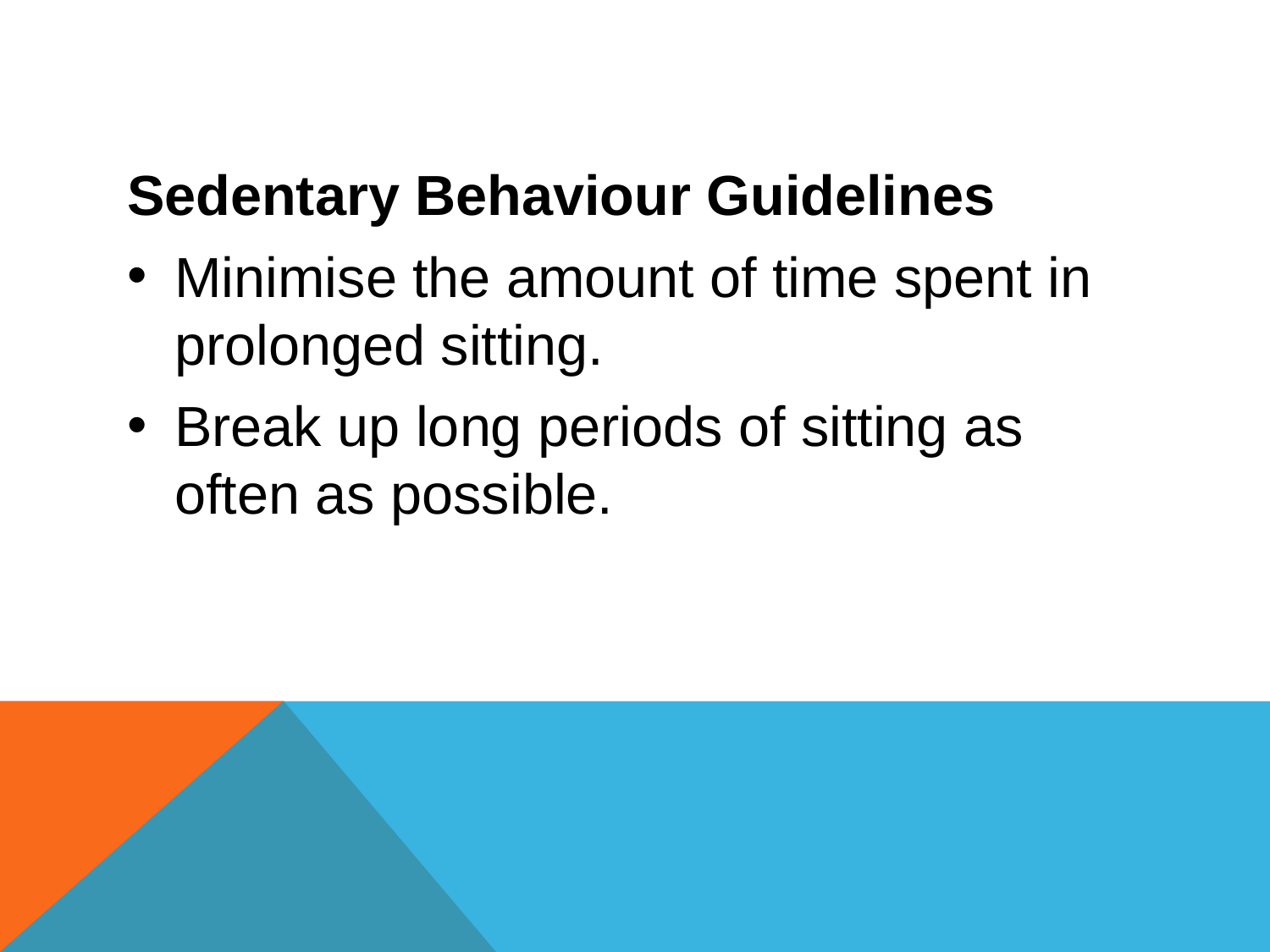

#
Sedentary Behaviour Guidelines
Minimise the amount of time spent in prolonged sitting.
Break up long periods of sitting as often as possible.